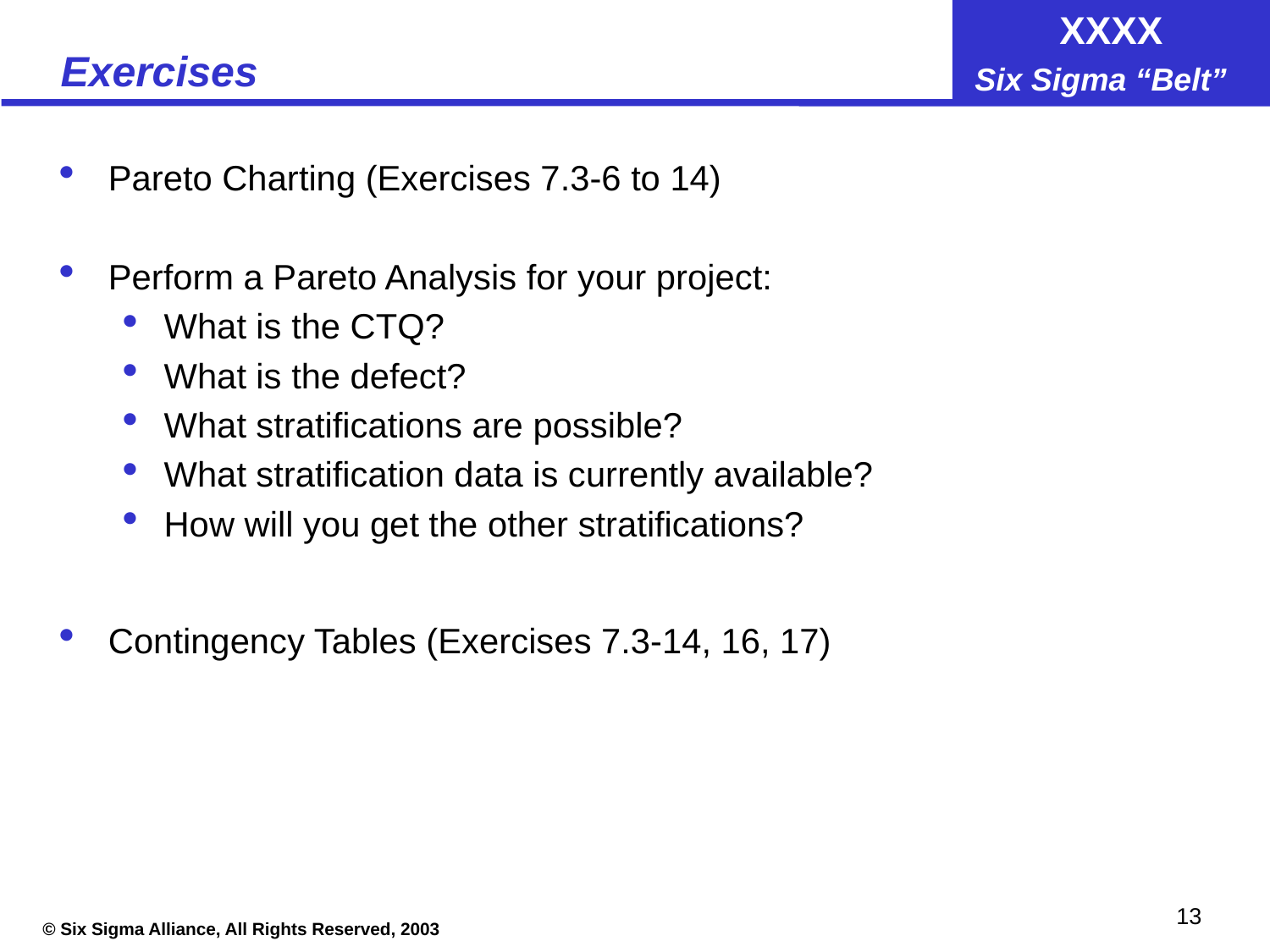

# Exercises
Pareto Charting (Exercises 7.3-6 to 14)

Perform a Pareto Analysis for your project:
What is the CTQ?
What is the defect?
What stratifications are possible?
What stratification data is currently available?
How will you get the other stratifications?

Contingency Tables (Exercises 7.3-14, 16, 17)